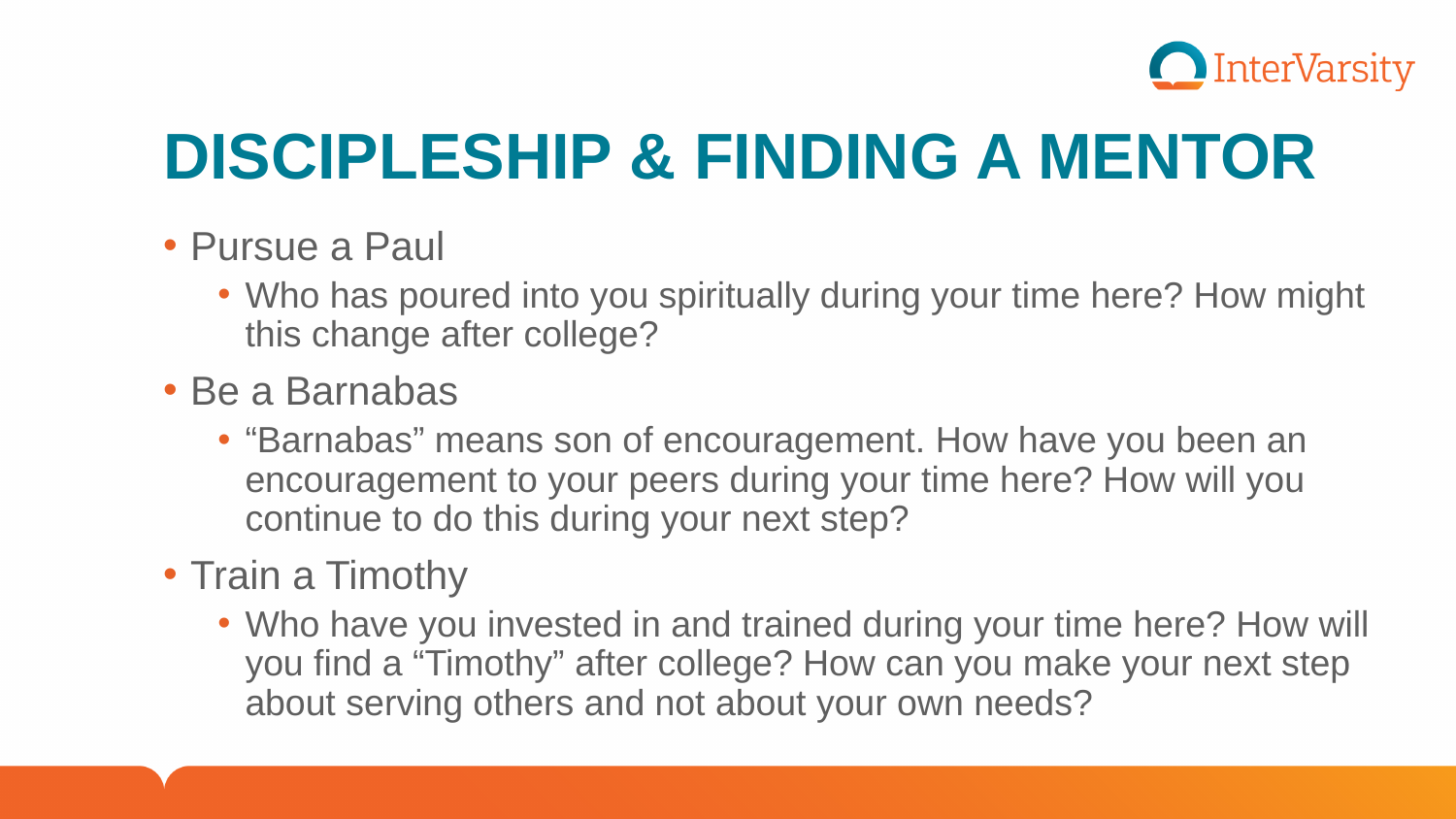

# DISCIPLESHIP & FINDING A MENTOR
Pursue a Paul
Who has poured into you spiritually during your time here? How might this change after college?
Be a Barnabas
“Barnabas” means son of encouragement. How have you been an encouragement to your peers during your time here? How will you continue to do this during your next step?
Train a Timothy
Who have you invested in and trained during your time here? How will you find a “Timothy” after college? How can you make your next step about serving others and not about your own needs?